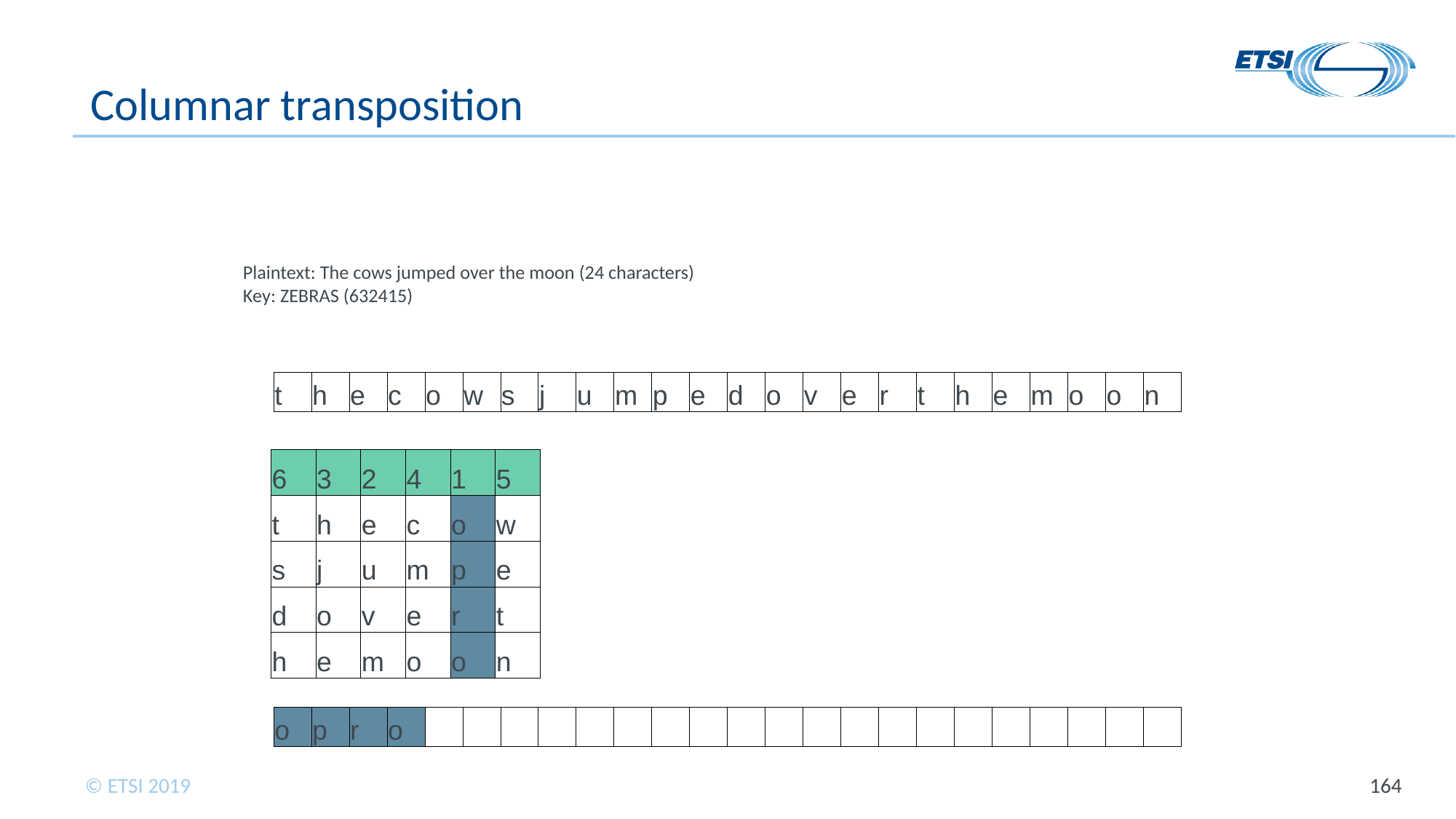

# Columnar transposition
Plaintext: The cows jumped over the moon (24 characters)
Key: ZEBRAS (632415)
| t | h | e | c | o | w | s | j | u | m | p | e | d | o | v | e | r | t | h | e | m | o | o | n |
| --- | --- | --- | --- | --- | --- | --- | --- | --- | --- | --- | --- | --- | --- | --- | --- | --- | --- | --- | --- | --- | --- | --- | --- |
| 6 | 3 | 2 | 4 | 1 | 5 |
| --- | --- | --- | --- | --- | --- |
| t | h | e | c | o | w |
| s | j | u | m | p | e |
| d | o | v | e | r | t |
| h | e | m | o | o | n |
| o | p | r | o |  |  |  |  |  |  |  |  |  |  |  |  |  |  |  |  |  |  |  |  |
| --- | --- | --- | --- | --- | --- | --- | --- | --- | --- | --- | --- | --- | --- | --- | --- | --- | --- | --- | --- | --- | --- | --- | --- |